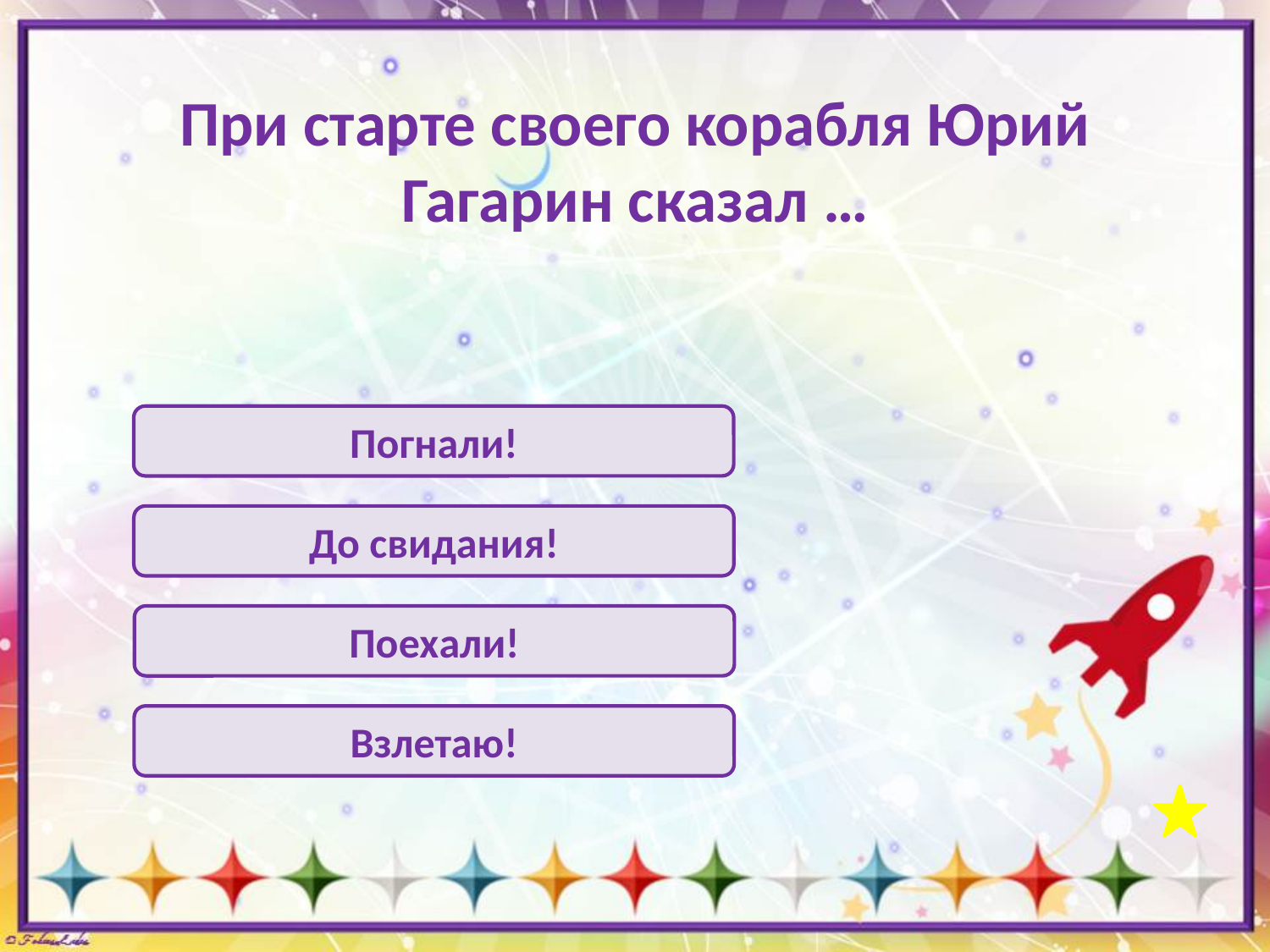

# При старте своего корабля Юрий Гагарин сказал …
Погнали!
До свидания!
Поехали!
Взлетаю!